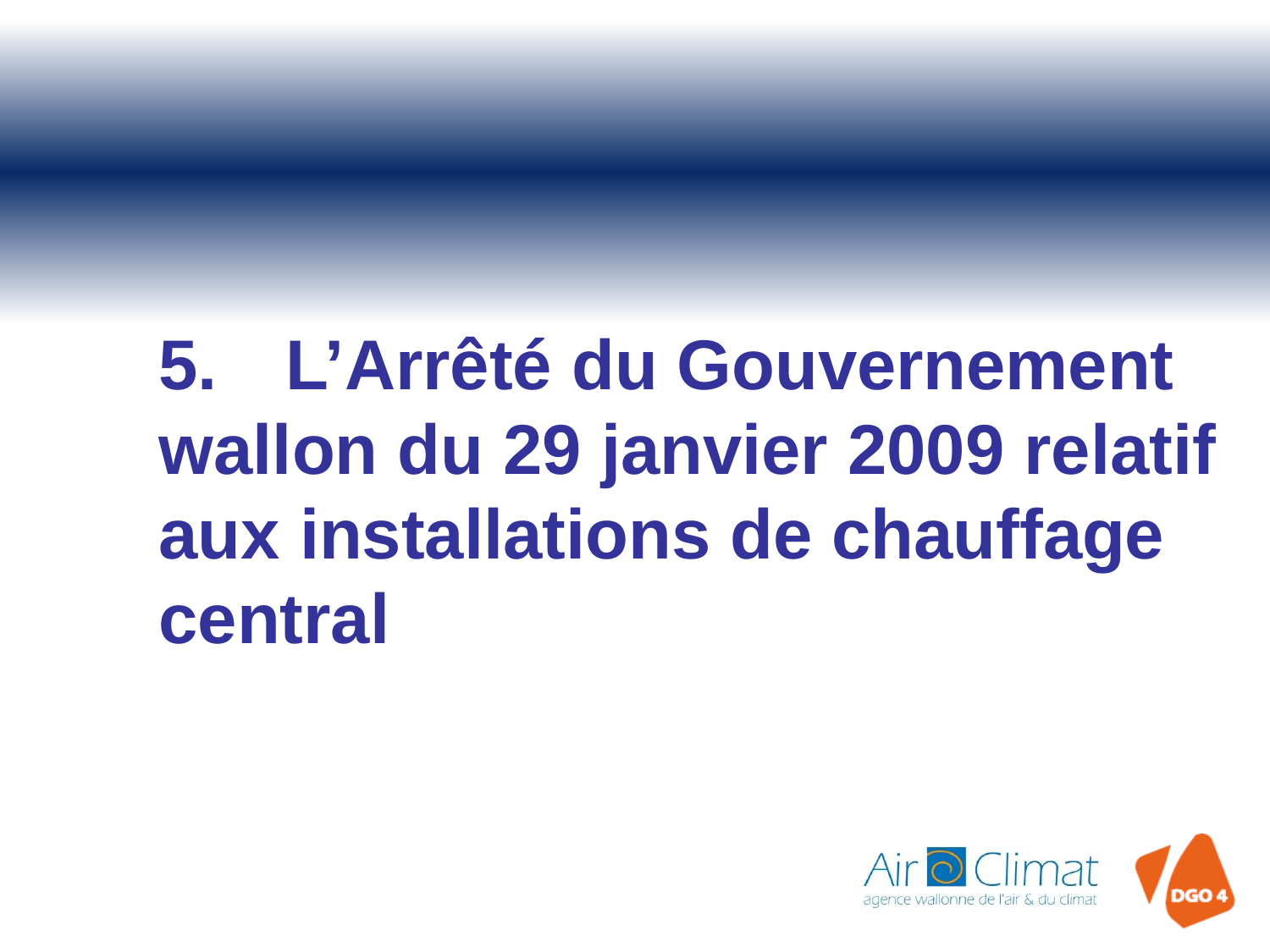

# 5.	L’Arrêté du Gouvernement wallon du 29 janvier 2009 relatif aux installations de chauffage central